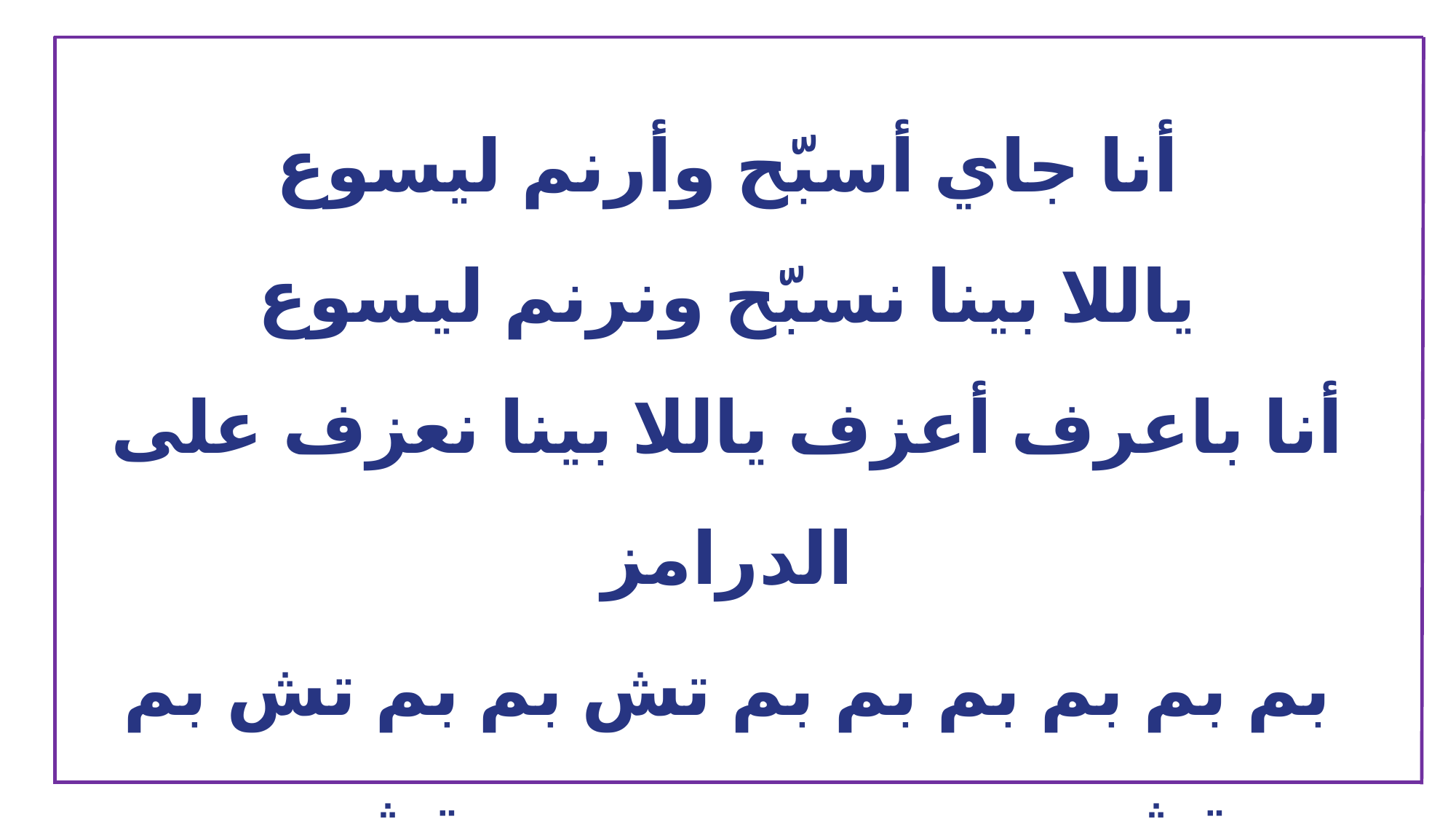

أنا جاي أسبّح وأرنم ليسوع
ياللا بينا نسبّح ونرنم ليسوع
أنا باعرف أعزف ياللا بينا نعزف على الدرامز
بم بم بم بم بم بم تش بم بم تش بم بم تش بم بم بم بم بم بم تش بم بم بم بم تش